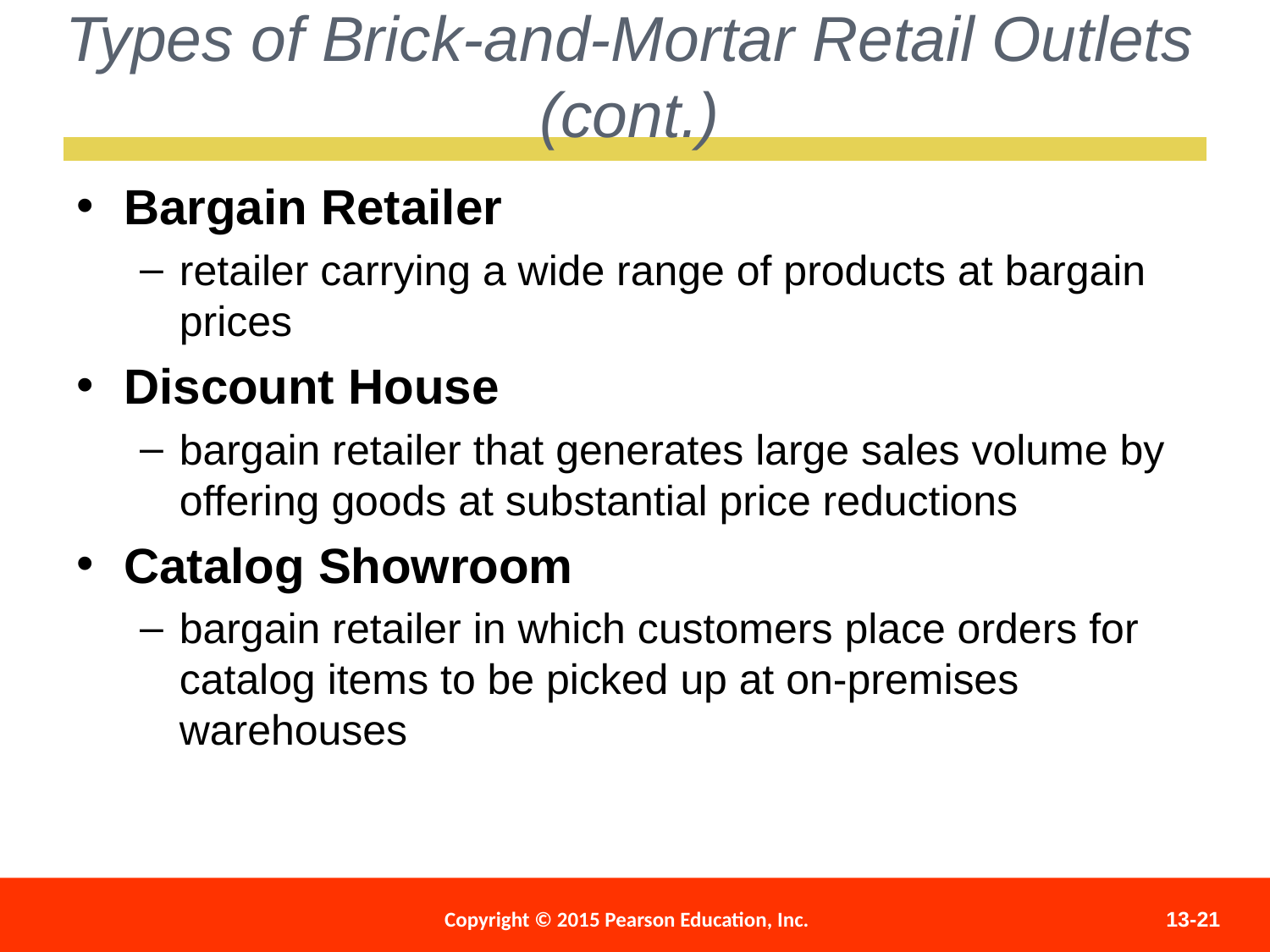

Types of Brick-and-Mortar Retail Outlets (cont.)
Bargain Retailer
retailer carrying a wide range of products at bargain prices
Discount House
bargain retailer that generates large sales volume by offering goods at substantial price reductions
Catalog Showroom
bargain retailer in which customers place orders for catalog items to be picked up at on-premises warehouses